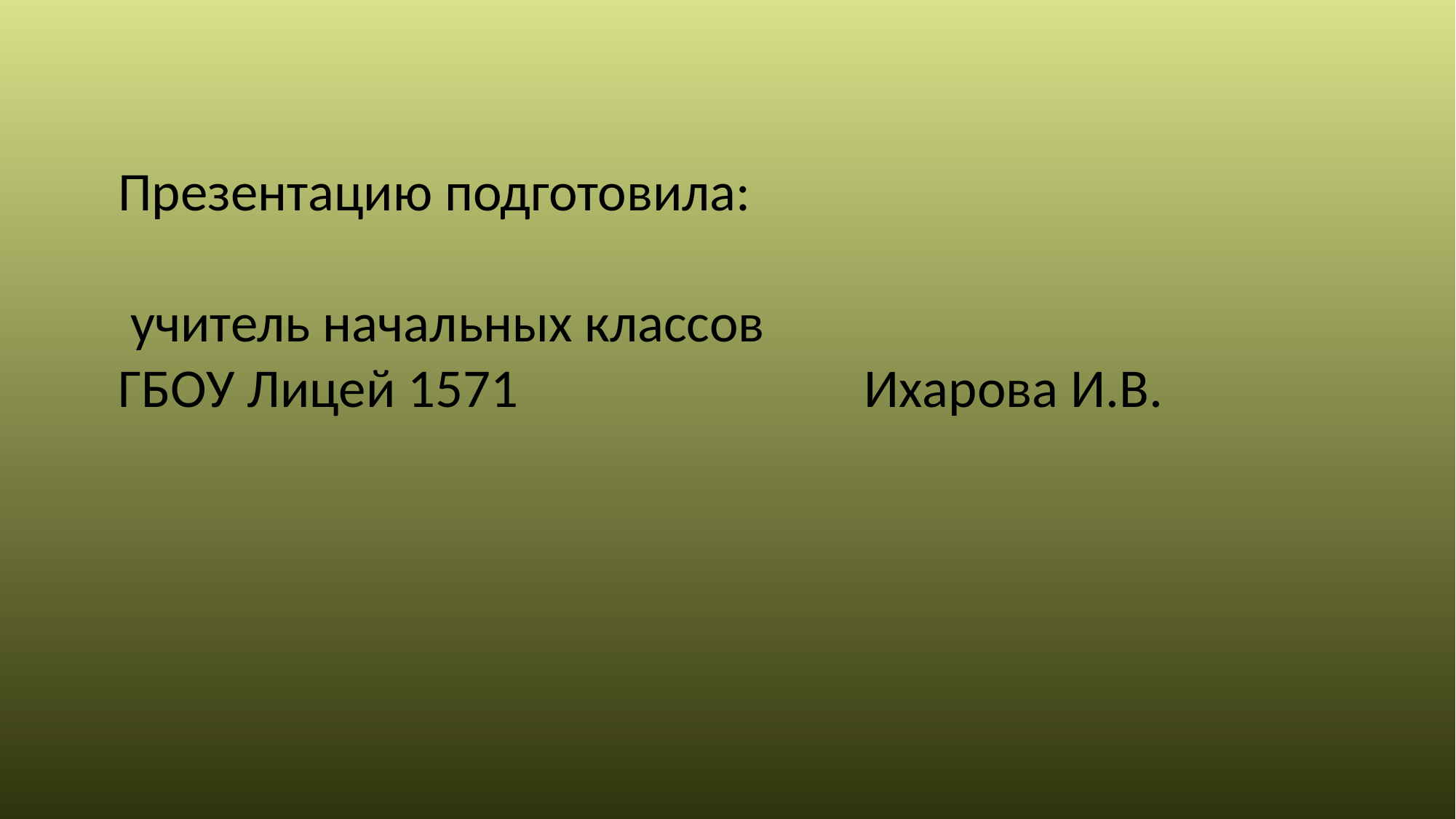

Презентацию подготовила:

 учитель начальных классов
ГБОУ Лицей 1571                            Ихарова И.В.